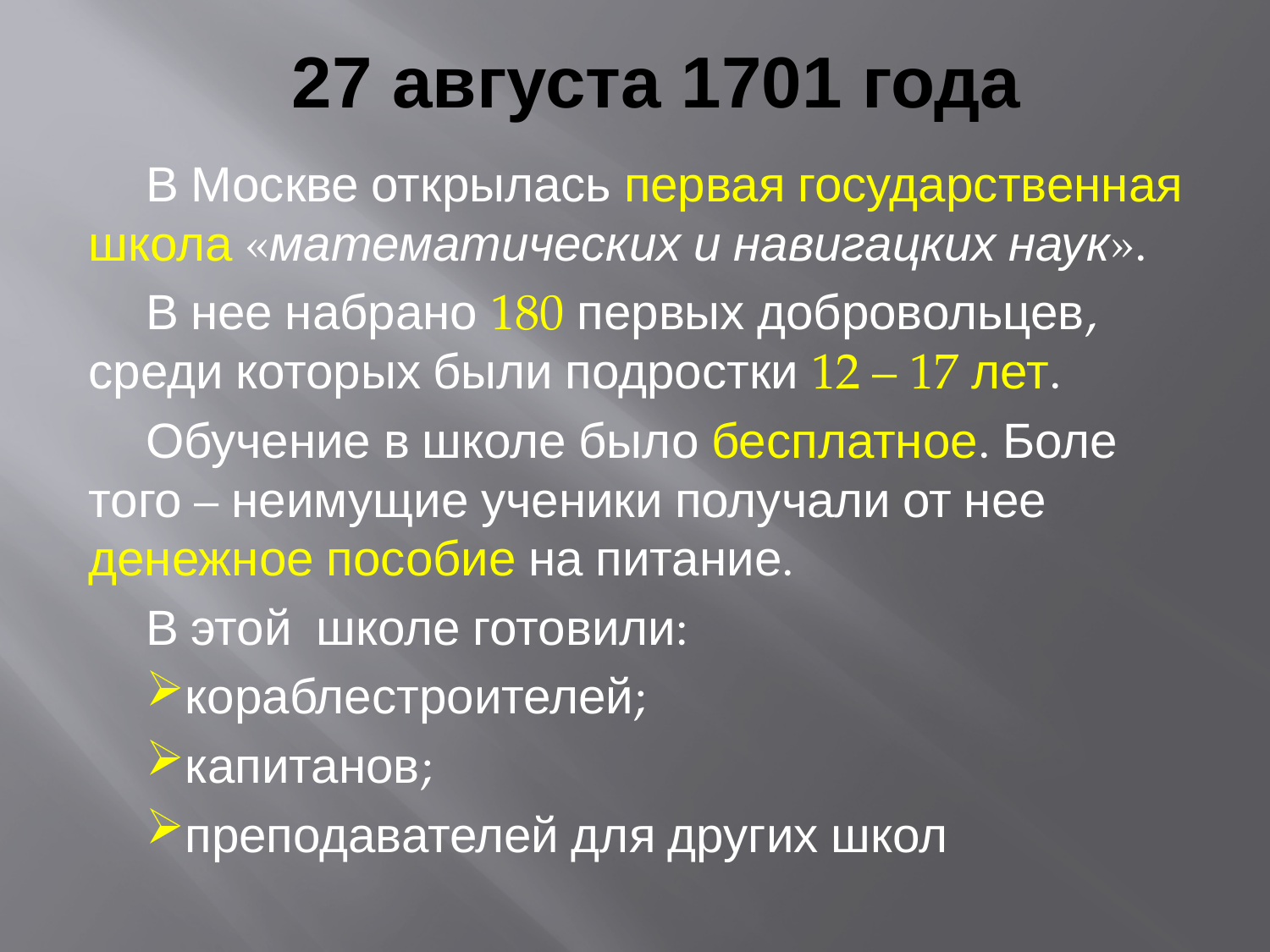

# 27 августа 1701 года
В Москве открылась первая государственная школа «математических и навигацких наук».
В нее набрано 180 первых добровольцев, среди которых были подростки 12 – 17 лет.
Обучение в школе было бесплатное. Боле того – неимущие ученики получали от нее денежное пособие на питание.
В этой  школе готовили:
кораблестроителей;
капитанов;
преподавателей для других школ